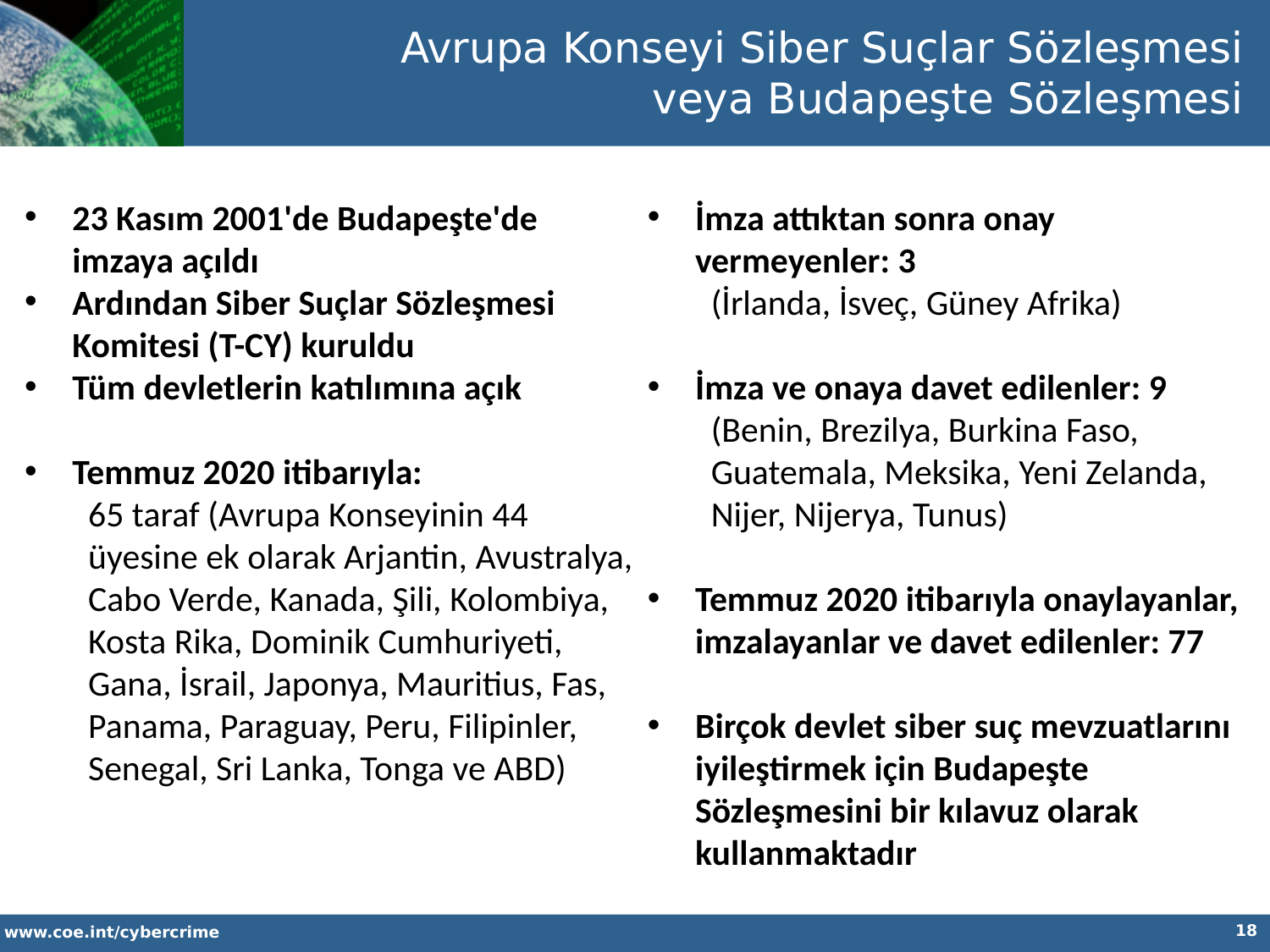

Avrupa Konseyi Siber Suçlar Sözleşmesi
veya Budapeşte Sözleşmesi
İmza attıktan sonra onay vermeyenler: 3
(İrlanda, İsveç, Güney Afrika)

İmza ve onaya davet edilenler: 9
(Benin, Brezilya, Burkina Faso, Guatemala, Meksika, Yeni Zelanda, Nijer, Nijerya, Tunus)

Temmuz 2020 itibarıyla onaylayanlar, imzalayanlar ve davet edilenler: 77

Birçok devlet siber suç mevzuatlarını iyileştirmek için Budapeşte Sözleşmesini bir kılavuz olarak kullanmaktadır
23 Kasım 2001'de Budapeşte'de imzaya açıldı
Ardından Siber Suçlar Sözleşmesi Komitesi (T-CY) kuruldu
Tüm devletlerin katılımına açık

Temmuz 2020 itibarıyla:
65 taraf (Avrupa Konseyinin 44 üyesine ek olarak Arjantin, Avustralya, Cabo Verde, Kanada, Şili, Kolombiya, Kosta Rika, Dominik Cumhuriyeti, Gana, İsrail, Japonya, Mauritius, Fas, Panama, Paraguay, Peru, Filipinler, Senegal, Sri Lanka, Tonga ve ABD)
18